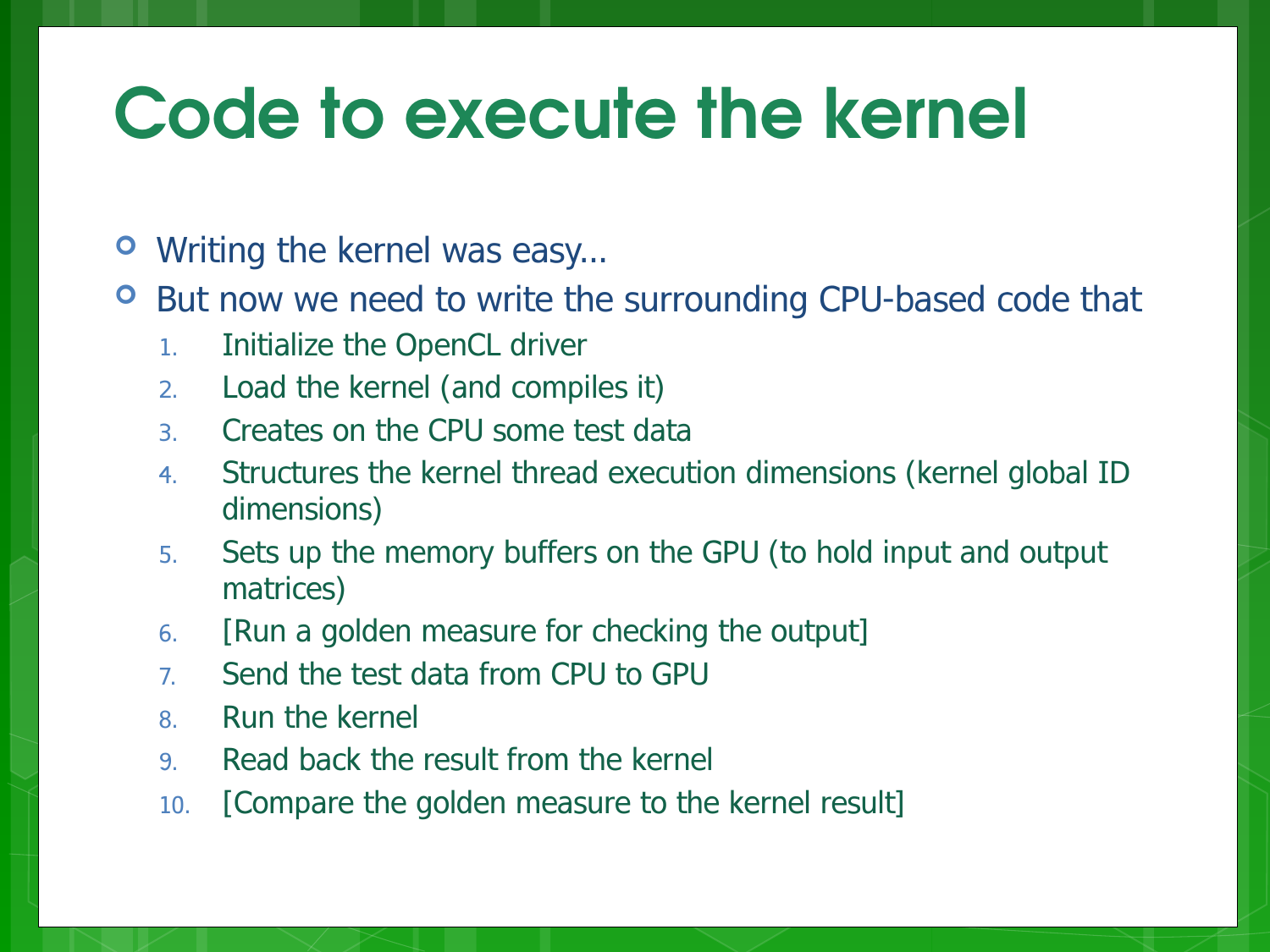

# Code to execute the kernel
Writing the kernel was easy…
But now we need to write the surrounding CPU-based code that
Initialize the OpenCL driver
Load the kernel (and compiles it)
Creates on the CPU some test data
Structures the kernel thread execution dimensions (kernel global ID dimensions)
Sets up the memory buffers on the GPU (to hold input and output matrices)
[Run a golden measure for checking the output]
Send the test data from CPU to GPU
Run the kernel
Read back the result from the kernel
[Compare the golden measure to the kernel result]